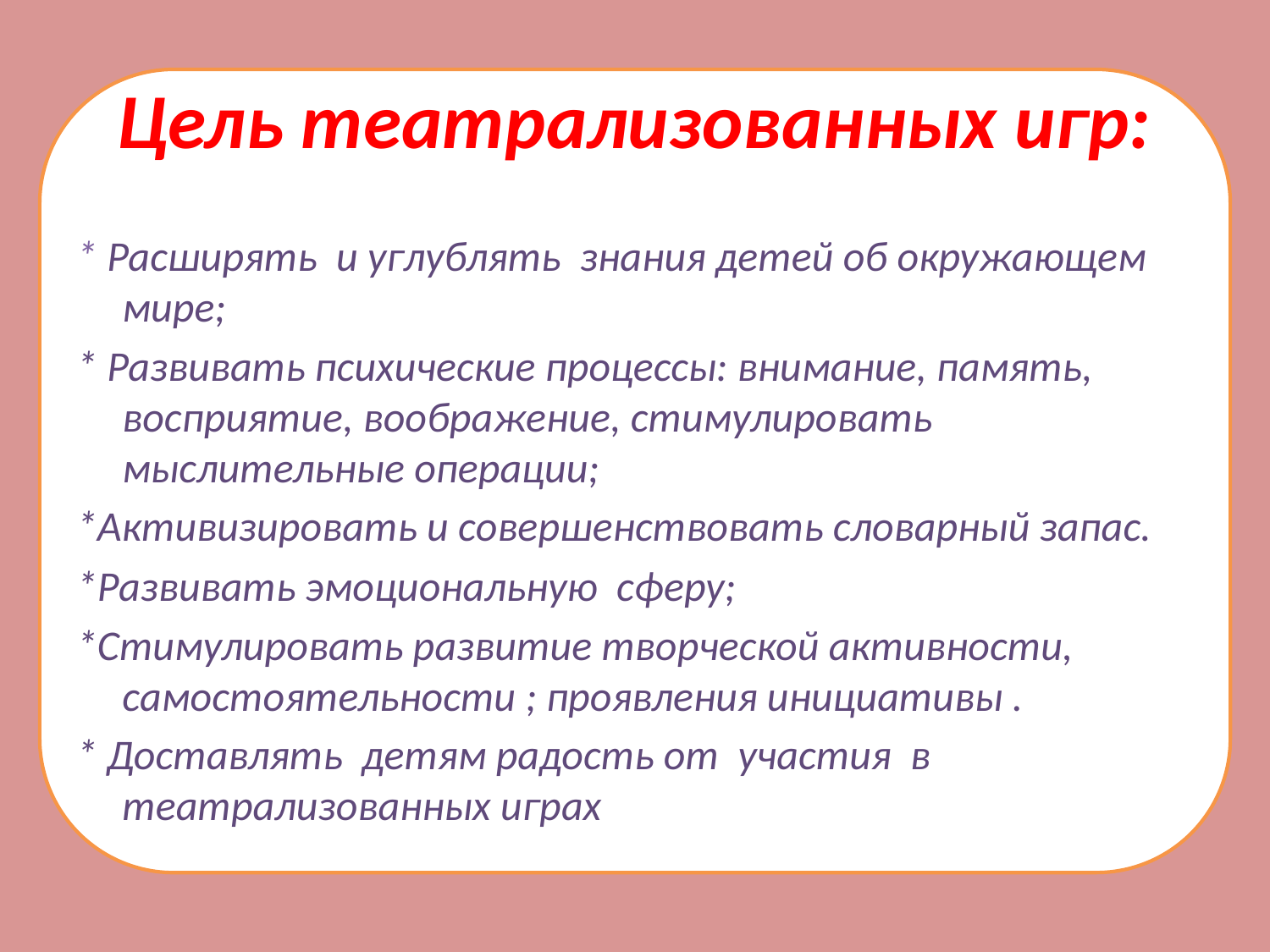

# Цель театрализованных игр:

* Расширять  и углублять  знания детей об окружающем мире;
* Развивать психические процессы: внимание, память, восприятие, воображение, стимулировать мыслительные операции;
*Активизировать и совершенствовать словарный запас.
*Развивать эмоциональную  сферу;
*Стимулировать развитие творческой активности, самостоятельности ; проявления инициативы .
* Доставлять  детям радость от  участия  в театрализованных играх